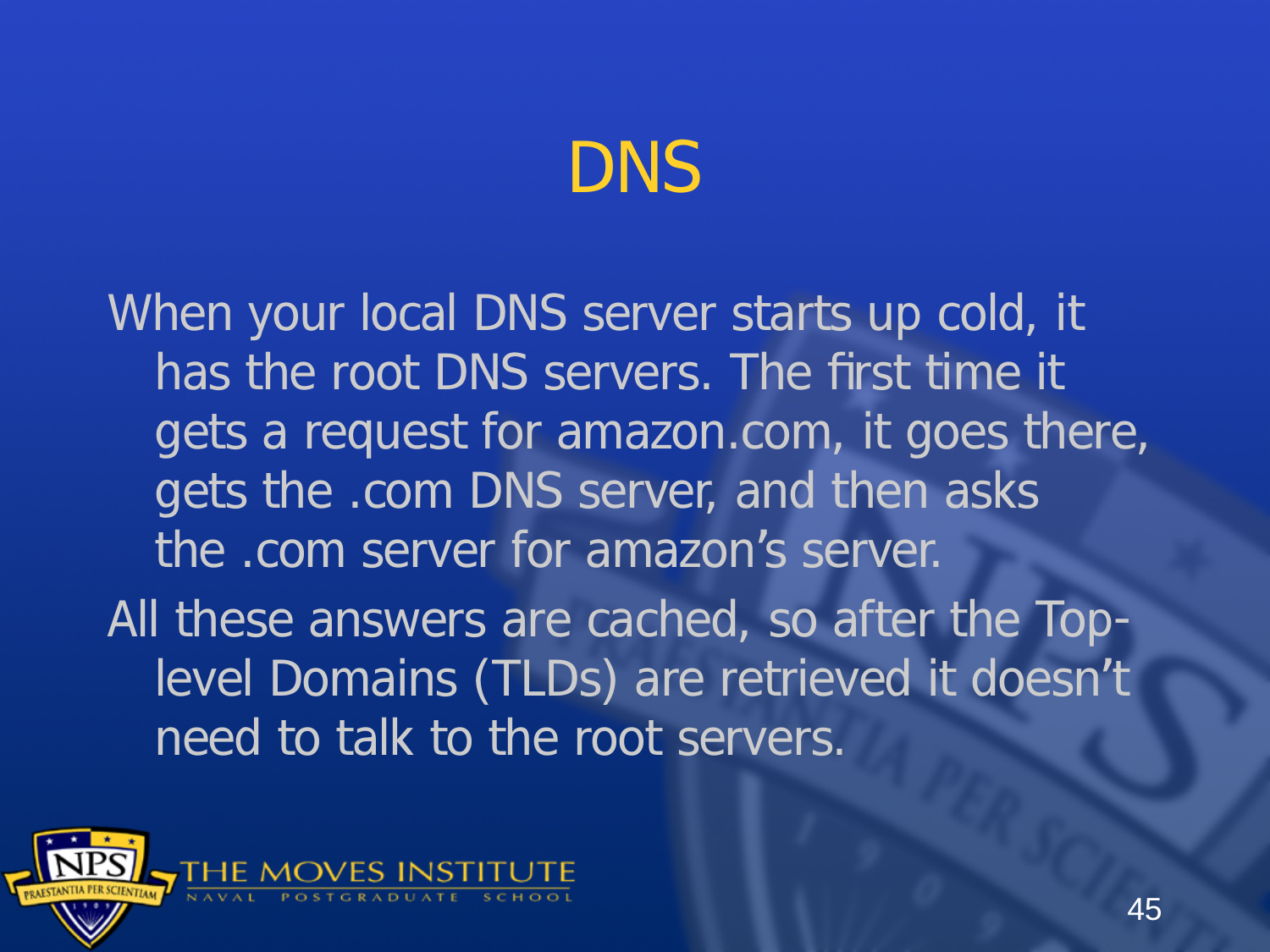

# DNS
When your local DNS server starts up cold, it has the root DNS servers. The first time it gets a request for amazon.com, it goes there, gets the .com DNS server, and then asks the .com server for amazon’s server.
All these answers are cached, so after the Top-level Domains (TLDs) are retrieved it doesn’t need to talk to the root servers.
45